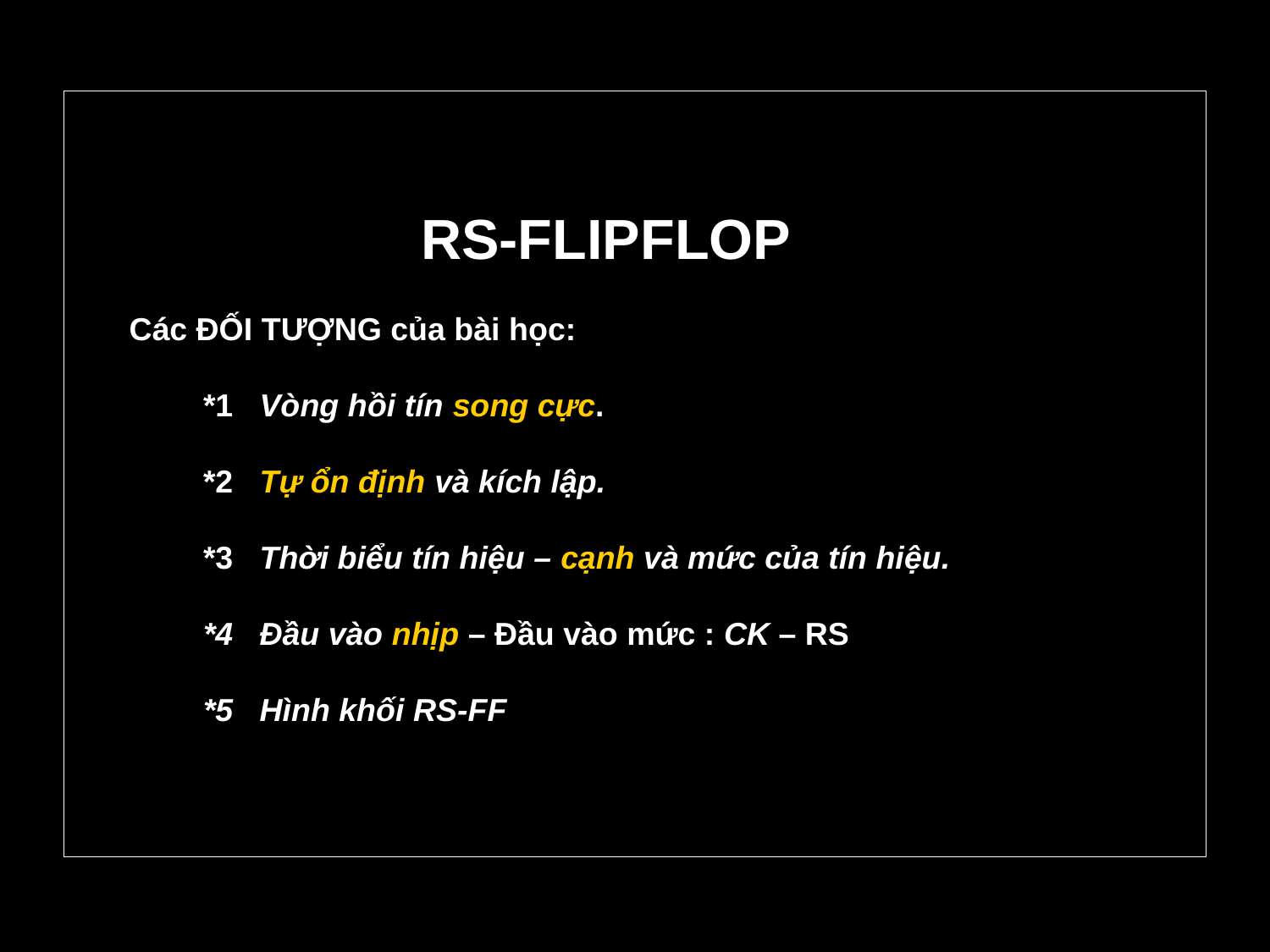

# RS-FLIPFLOP Các ĐỐI TƯỢNG của bài học: *1   Vòng hồi tín song cực. *2   Tự ổn định và kích lập. *3   Thời biểu tín hiệu – cạnh và mức của tín hiệu. *4   Đầu vào nhịp – Đầu vào mức : CK – RS *5   Hình khối RS-FF